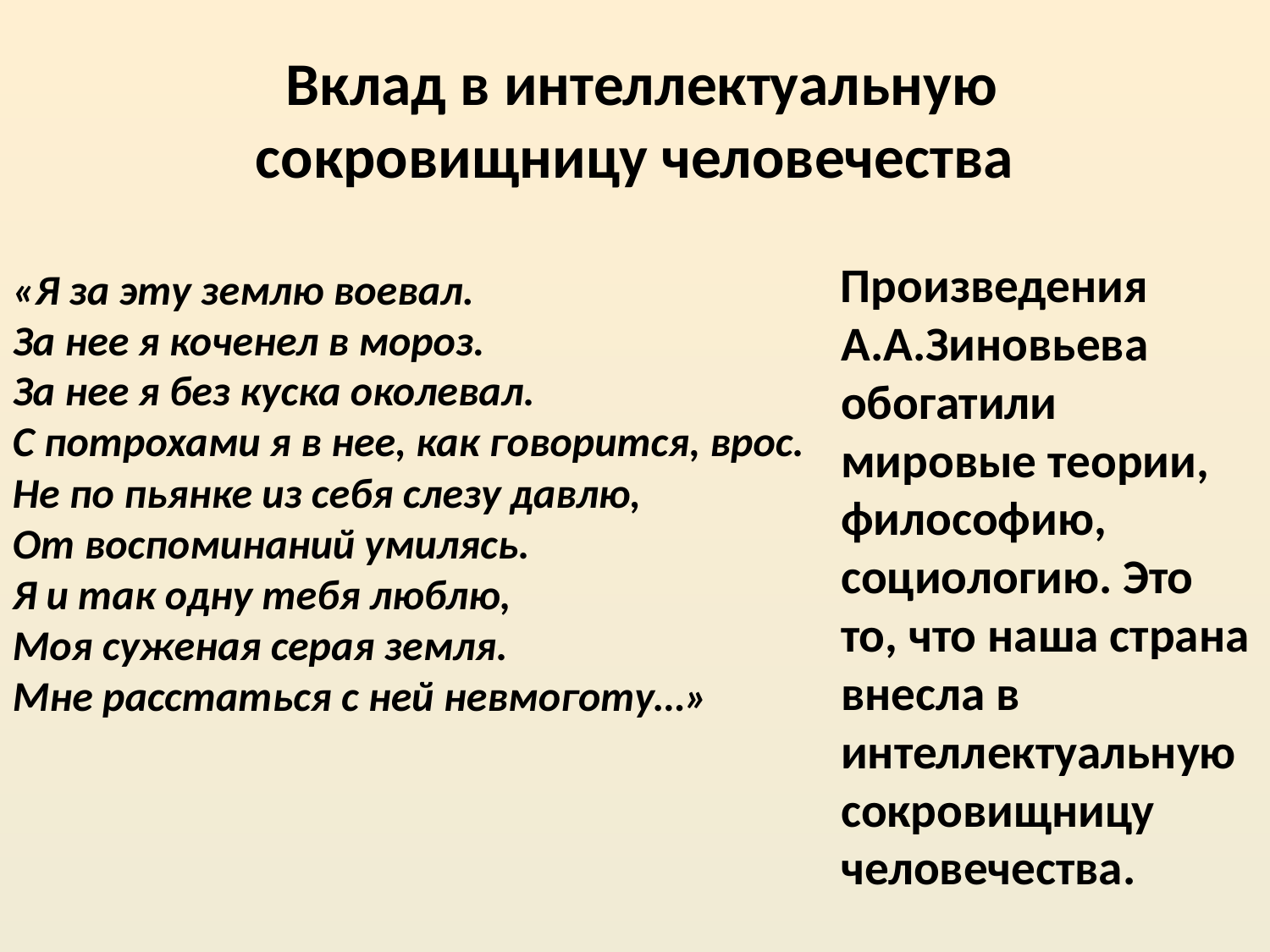

# Вклад в интеллектуальную сокровищницу человечества
    Произведения А.А.Зиновьева обогатили мировые теории, философию, социологию. Это то, что наша страна внесла в интеллектуальную сокровищницу человечества.

«Я за эту землю воевал.
За нее я коченел в мороз.
За нее я без куска околевал.
С потрохами я в нее, как говорится, врос.
Не по пьянке из себя слезу давлю,
От воспоминаний умилясь.
Я и так одну тебя люблю,
Моя суженая серая земля.
Мне расстаться с ней невмоготу…»